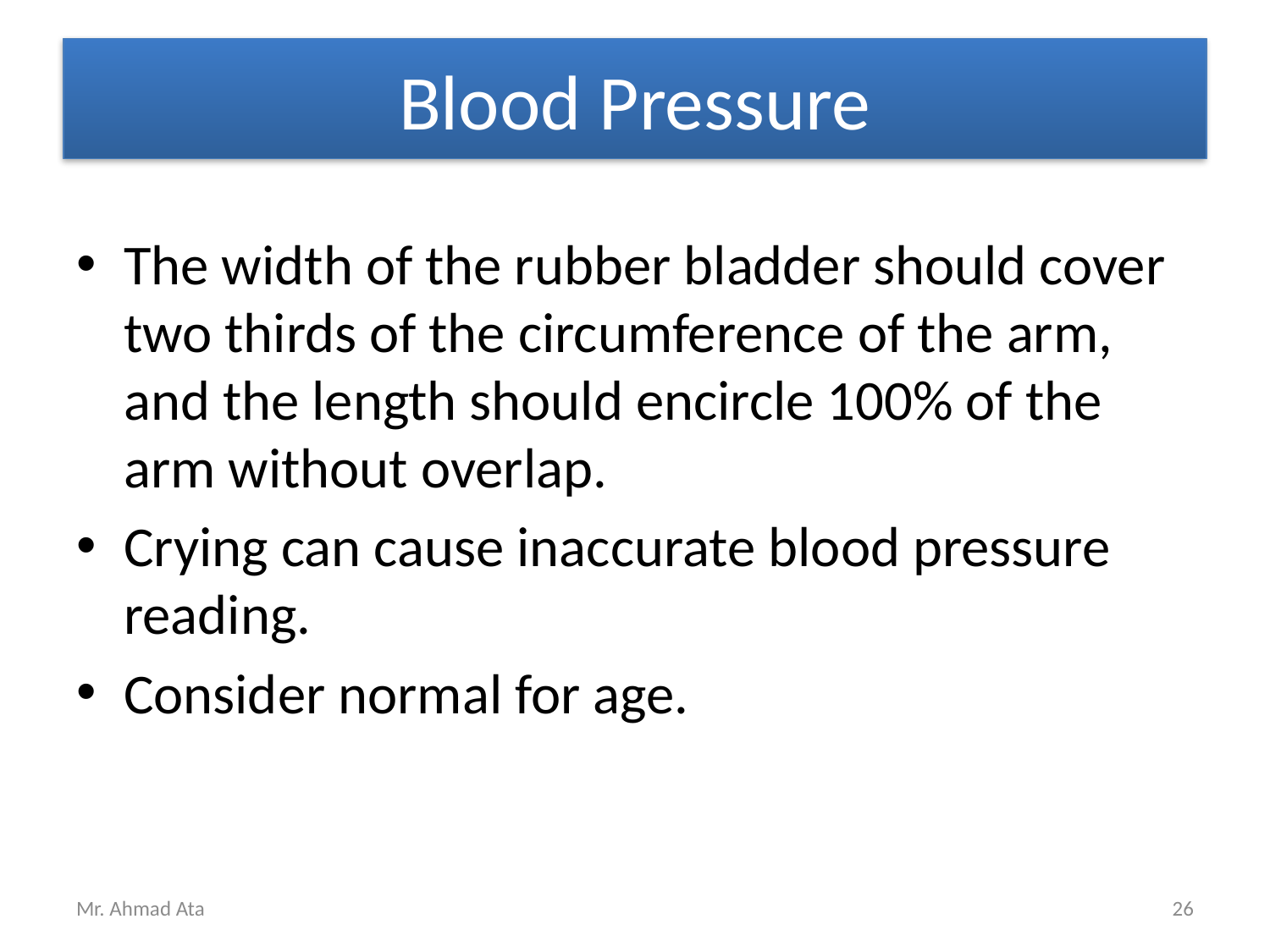

# Blood Pressure
The width of the rubber bladder should cover two thirds of the circumference of the arm, and the length should encircle 100% of the arm without overlap.
Crying can cause inaccurate blood pressure reading.
Consider normal for age.
Mr. Ahmad Ata
26